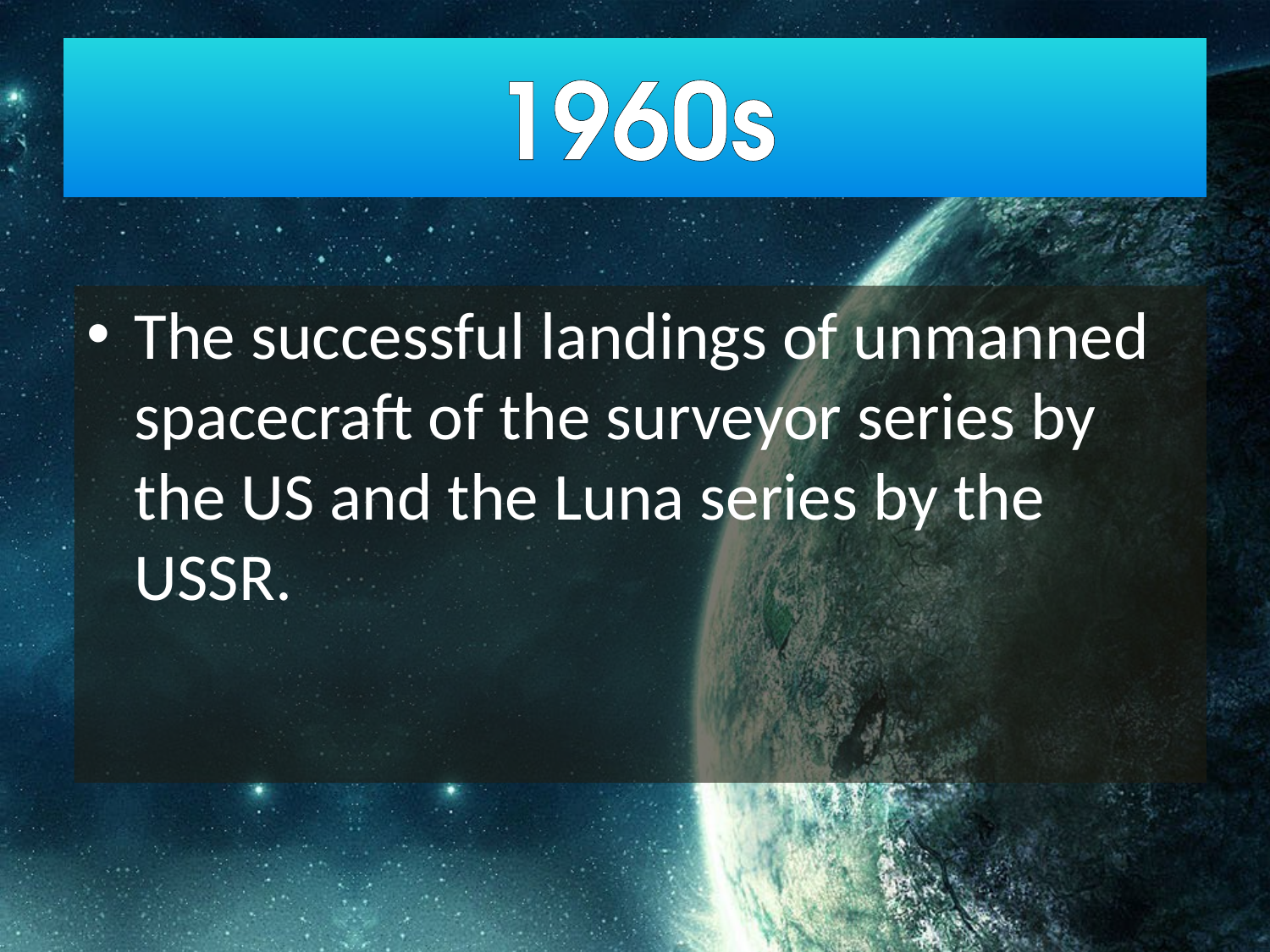

# 1960s
The successful landings of unmanned spacecraft of the surveyor series by the US and the Luna series by the USSR.